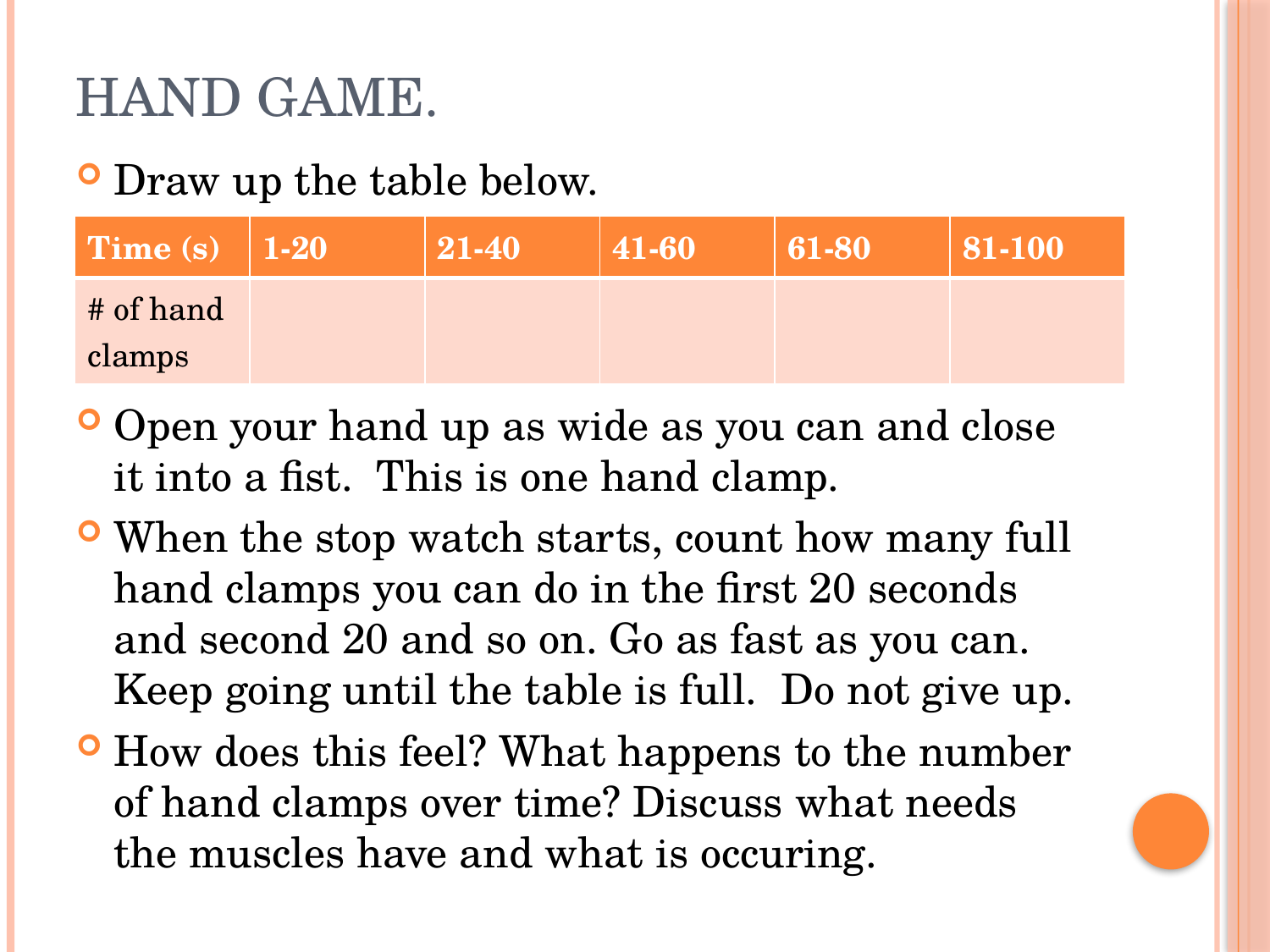

# Hand game.
Draw up the table below.

Open your hand up as wide as you can and close it into a fist.  This is one hand clamp.
When the stop watch starts, count how many full hand clamps you can do in the first 20 seconds and second 20 and so on. Go as fast as you can. Keep going until the table is full.  Do not give up.
How does this feel? What happens to the number of hand clamps over time? Discuss what needs the muscles have and what is occuring.
| Time (s) | 1-20 | 21-40 | 41-60 | 61-80 | 81-100 |
| --- | --- | --- | --- | --- | --- |
| # of hand clamps |  |  |  |  |  |